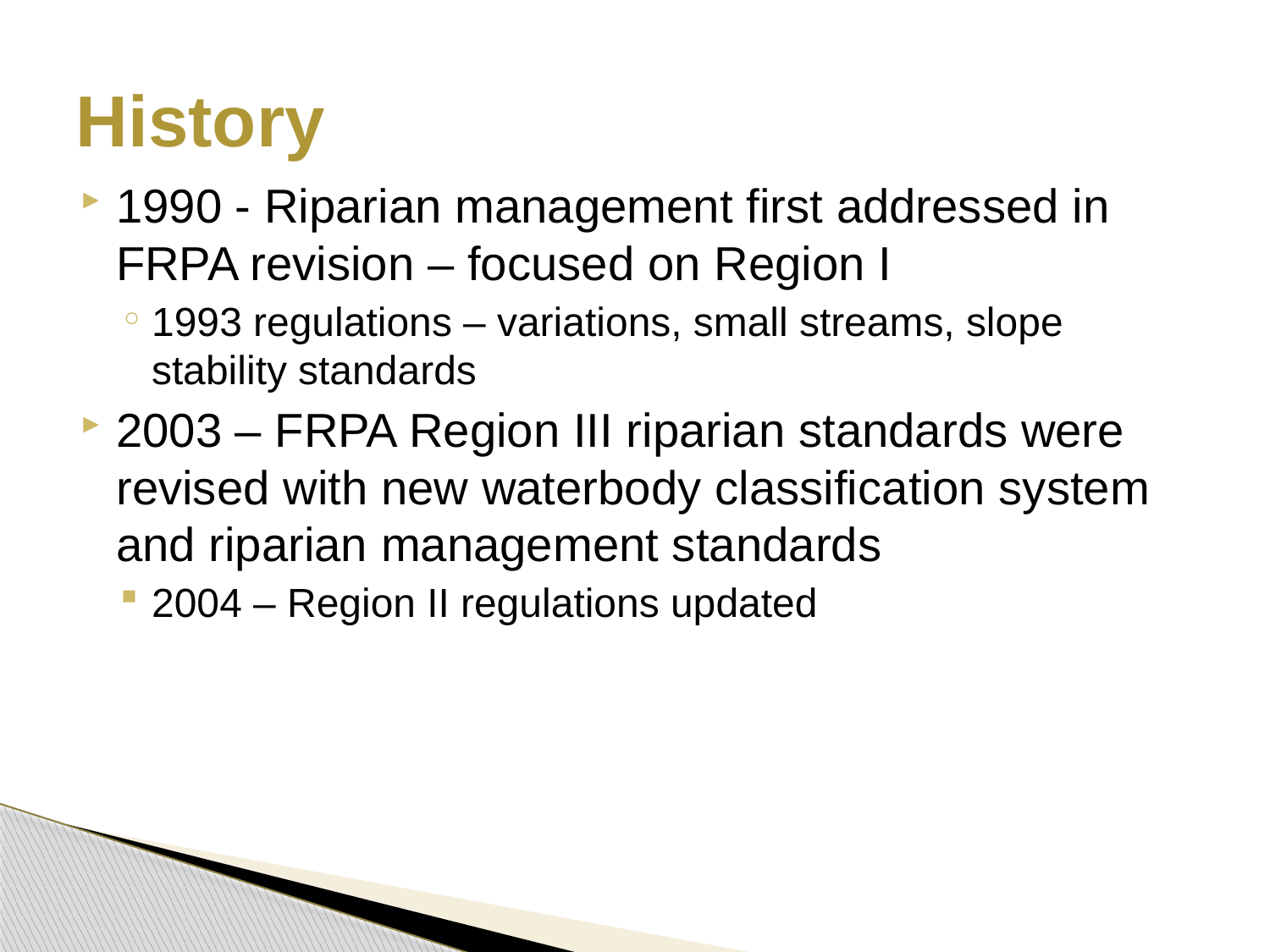

# History
1990 - Riparian management first addressed in FRPA revision – focused on Region I
1993 regulations – variations, small streams, slope stability standards
2003 – FRPA Region III riparian standards were revised with new waterbody classification system and riparian management standards
2004 – Region II regulations updated